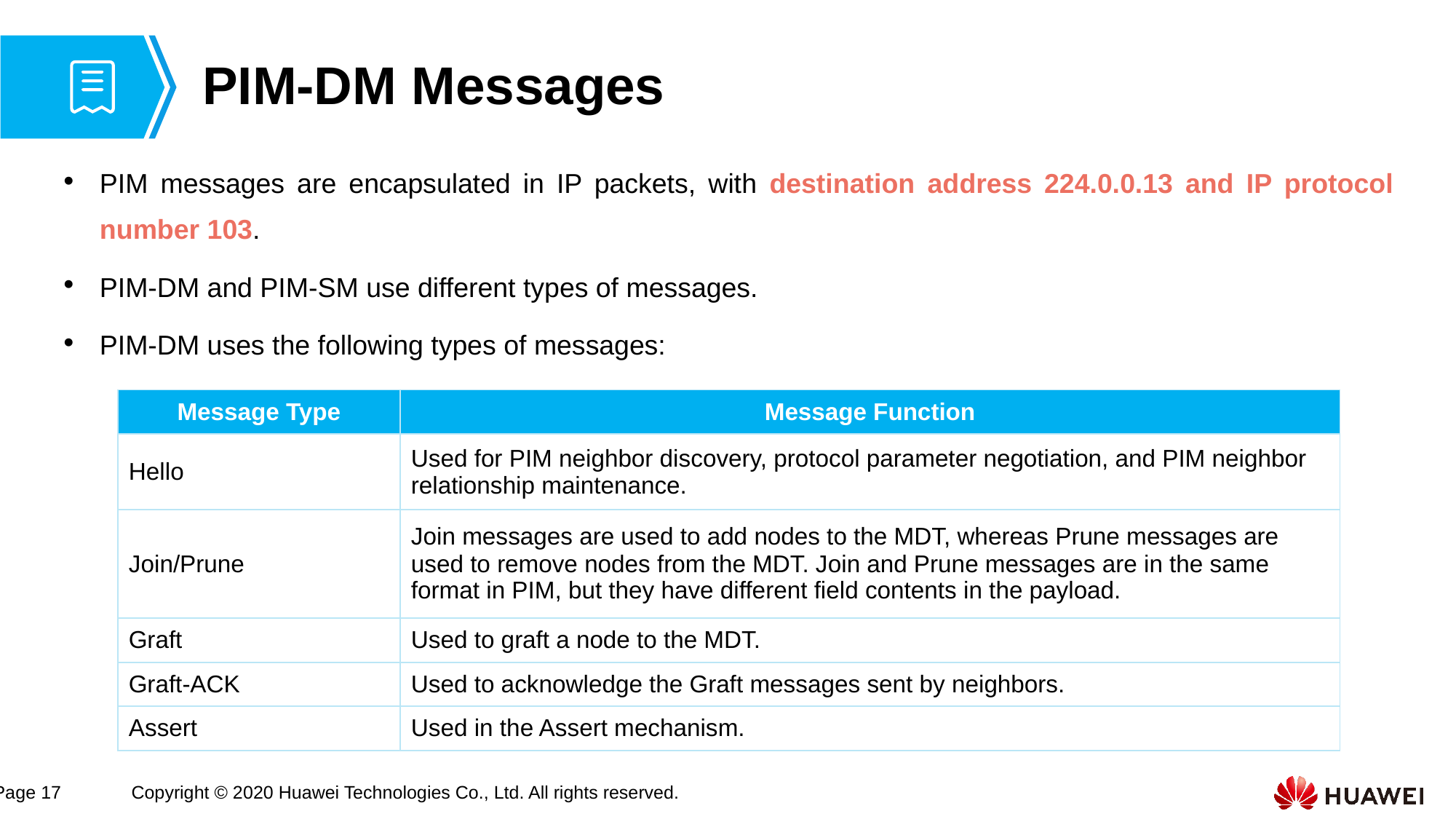

# PIM-DM Messages
PIM messages are encapsulated in IP packets, with destination address 224.0.0.13 and IP protocol number 103.
PIM-DM and PIM-SM use different types of messages.
PIM-DM uses the following types of messages:
| Message Type | Message Function |
| --- | --- |
| Hello | Used for PIM neighbor discovery, protocol parameter negotiation, and PIM neighbor relationship maintenance. |
| Join/Prune | Join messages are used to add nodes to the MDT, whereas Prune messages are used to remove nodes from the MDT. Join and Prune messages are in the same format in PIM, but they have different field contents in the payload. |
| Graft | Used to graft a node to the MDT. |
| Graft-ACK | Used to acknowledge the Graft messages sent by neighbors. |
| Assert | Used in the Assert mechanism. |